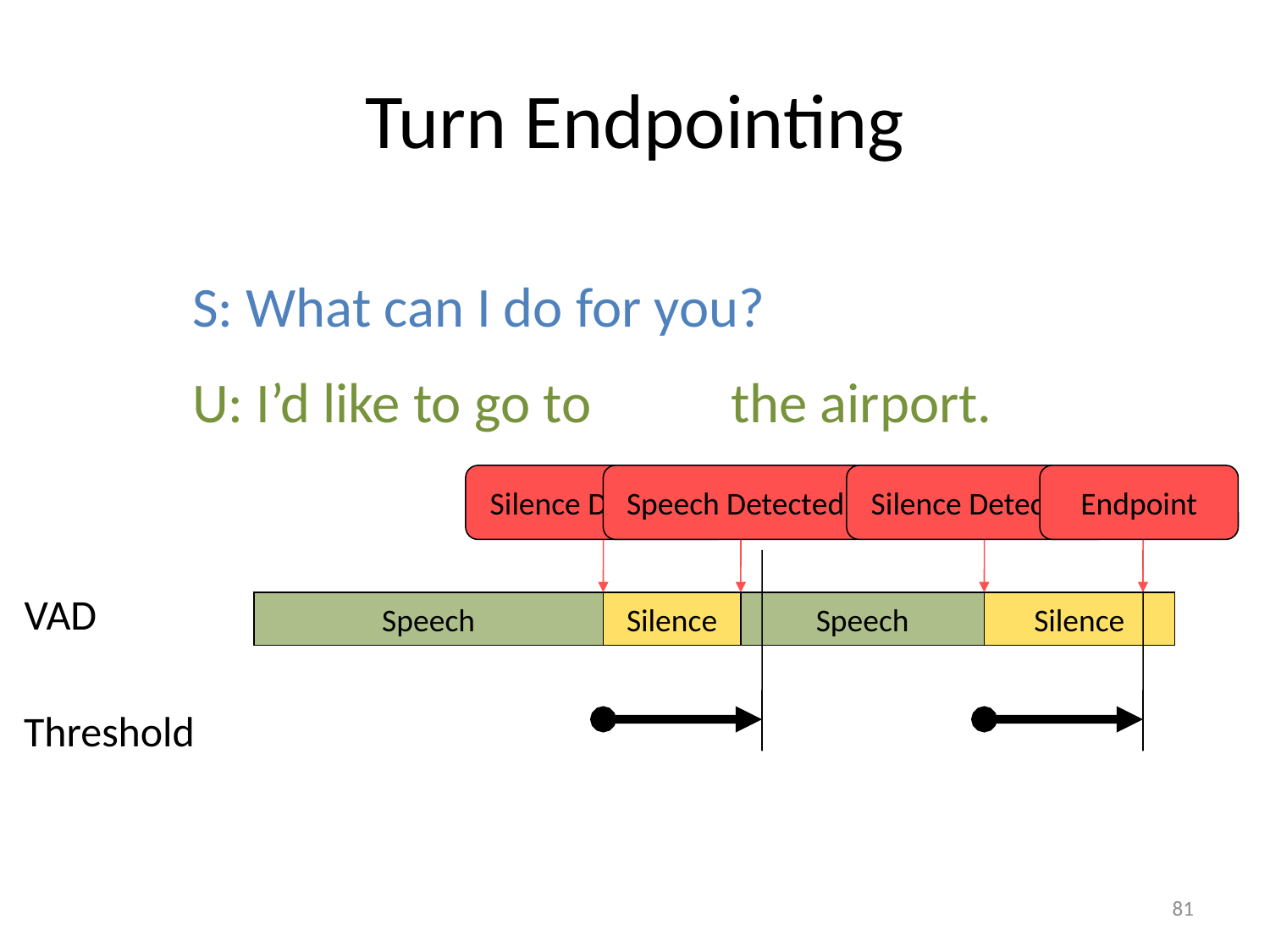

# Turn Endpointing
S: What can I do for you?
U: I’d like to go to           the airport.
Silence Detected

Speech Detected

Silence Detected

Endpoint

VAD
Speech
Silence
Speech
Silence
Threshold

81